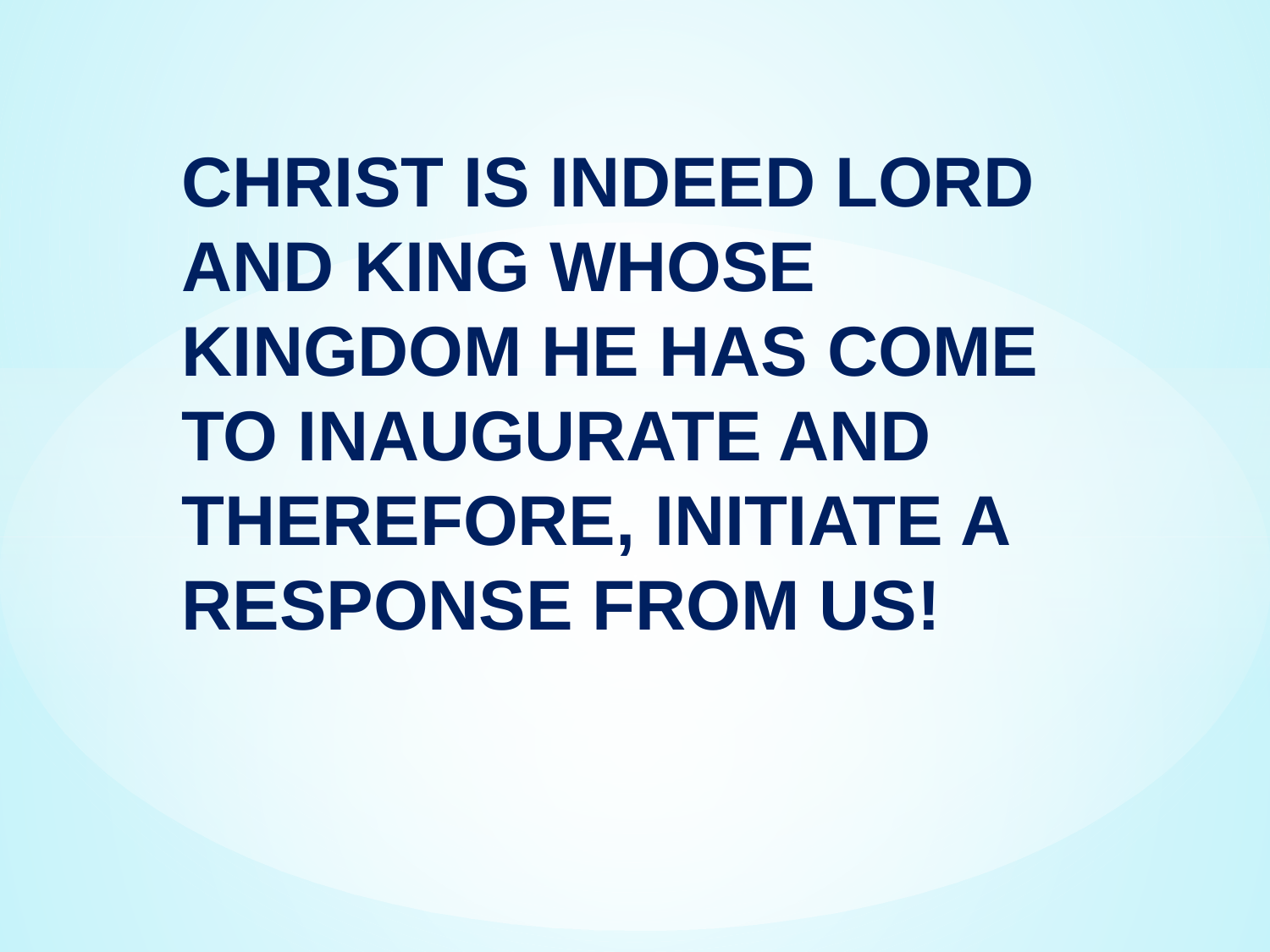

CHRIST IS INDEED LORD AND KING WHOSE KINGDOM HE HAS COME TO INAUGURATE AND THEREFORE, INITIATE A RESPONSE FROM US!